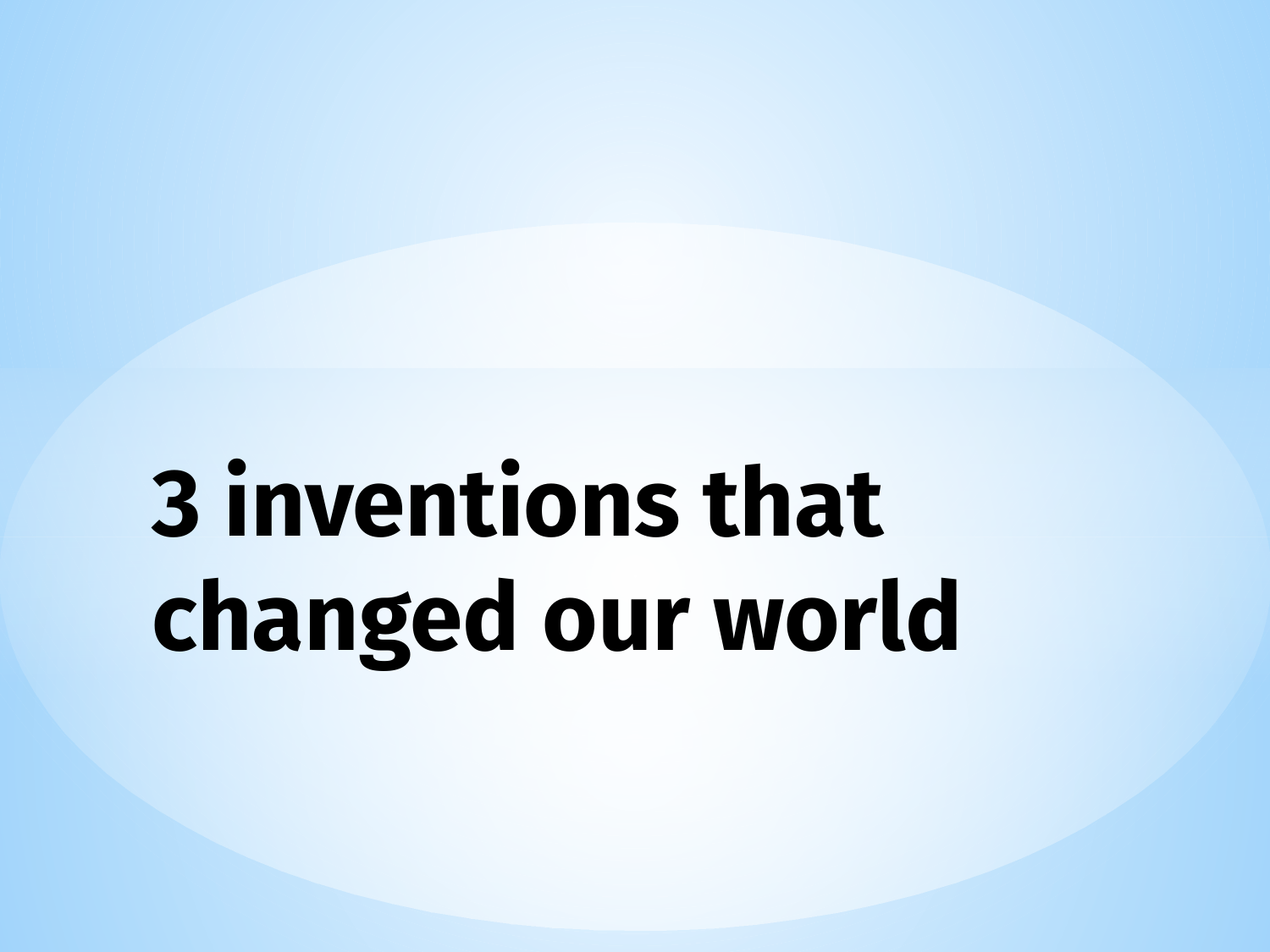

# 3 inventions that changed our world